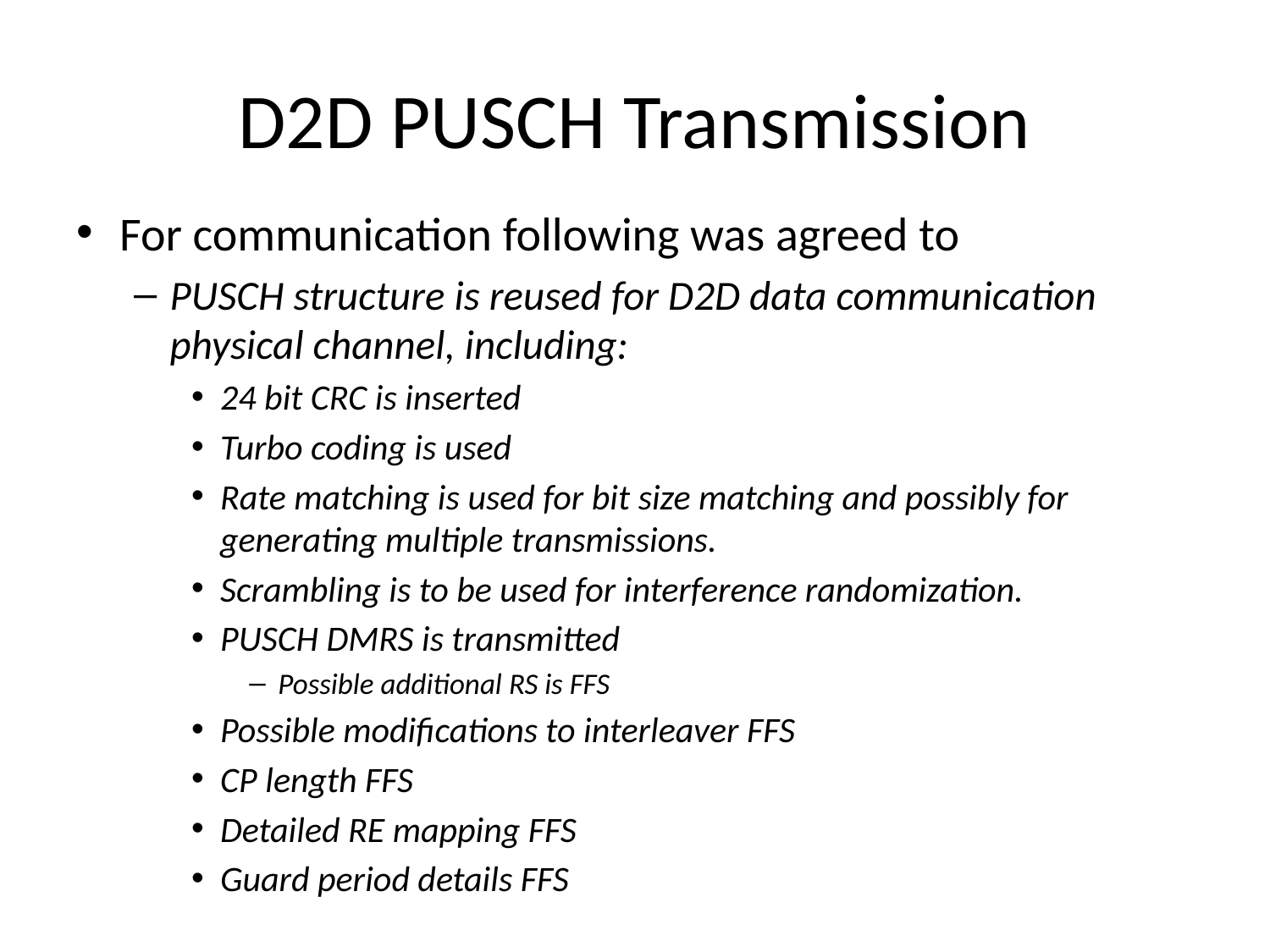

# D2D PUSCH Transmission
For communication following was agreed to
PUSCH structure is reused for D2D data communication physical channel, including:
24 bit CRC is inserted
Turbo coding is used
Rate matching is used for bit size matching and possibly for generating multiple transmissions.
Scrambling is to be used for interference randomization.
PUSCH DMRS is transmitted
Possible additional RS is FFS
Possible modifications to interleaver FFS
CP length FFS
Detailed RE mapping FFS
Guard period details FFS